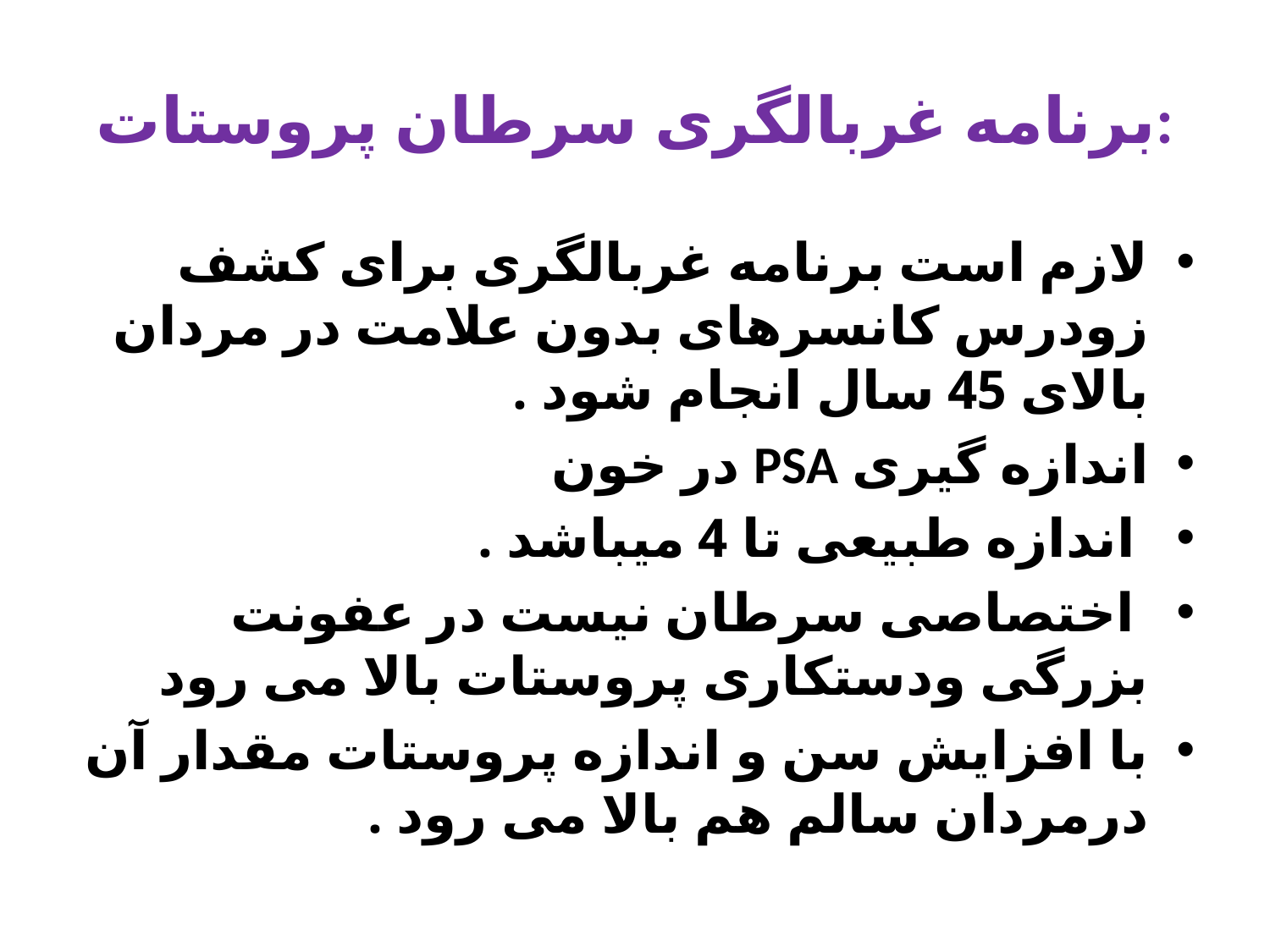

# برنامه غربالگری سرطان پروستات:
لازم است برنامه غربالگری برای کشف زودرس کانسرهای بدون علامت در مردان بالای 45 سال انجام شود .
اندازه گیری PSA در خون
 اندازه طبیعی تا 4 میباشد .
 اختصاصی سرطان نیست در عفونت بزرگی ودستکاری پروستات بالا می رود
با افزایش سن و اندازه پروستات مقدار آن درمردان سالم هم بالا می رود .